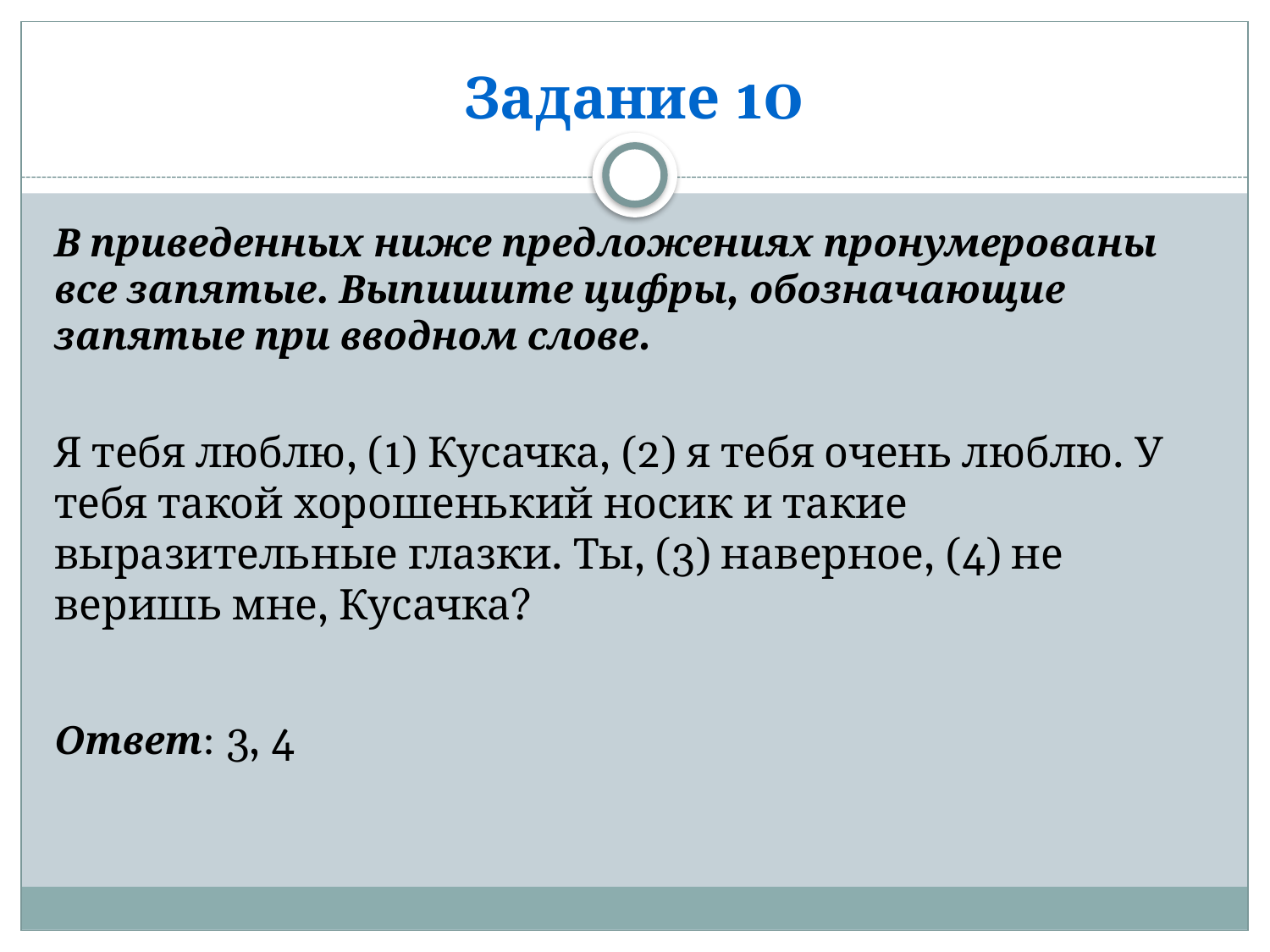

# Задание 10
В приведенных ниже предложениях пронумерованы все запятые. Выпишите цифры, обозначающие запятые при вводном слове.

Я тебя люблю, (1) Кусачка, (2) я тебя очень люблю. У тебя такой хорошенький носик и такие выразительные глазки. Ты, (3) наверное, (4) не веришь мне, Кусачка?

Ответ: 3, 4